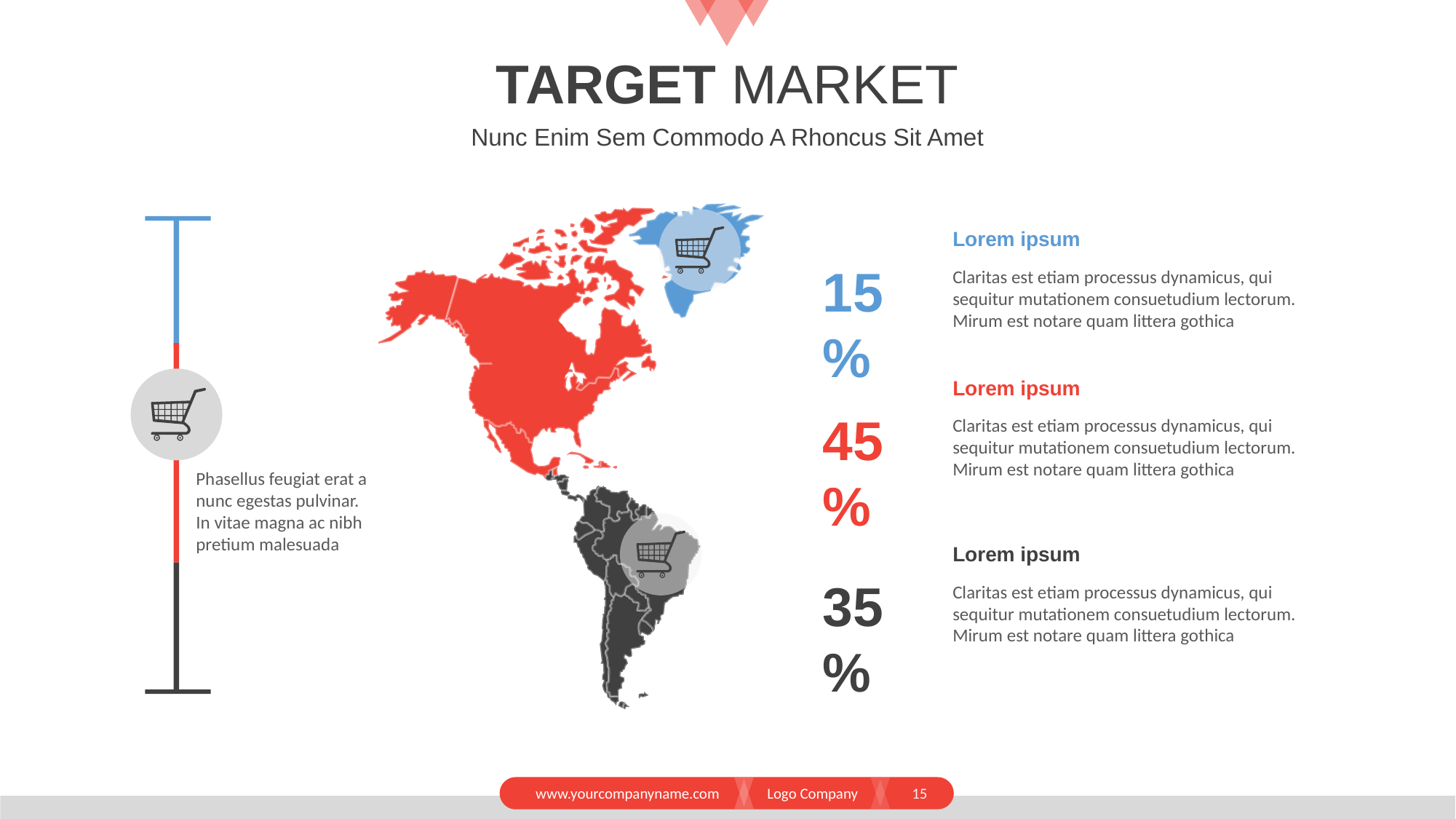

# TARGET MARKET
Nunc Enim Sem Commodo A Rhoncus Sit Amet

Lorem ipsum
15%
Claritas est etiam processus dynamicus, qui sequitur mutationem consuetudium lectorum. Mirum est notare quam littera gothica

Lorem ipsum
45%
Claritas est etiam processus dynamicus, qui sequitur mutationem consuetudium lectorum. Mirum est notare quam littera gothica
Phasellus feugiat erat a nunc egestas pulvinar. In vitae magna ac nibh pretium malesuada

Lorem ipsum
35%
Claritas est etiam processus dynamicus, qui sequitur mutationem consuetudium lectorum. Mirum est notare quam littera gothica
15